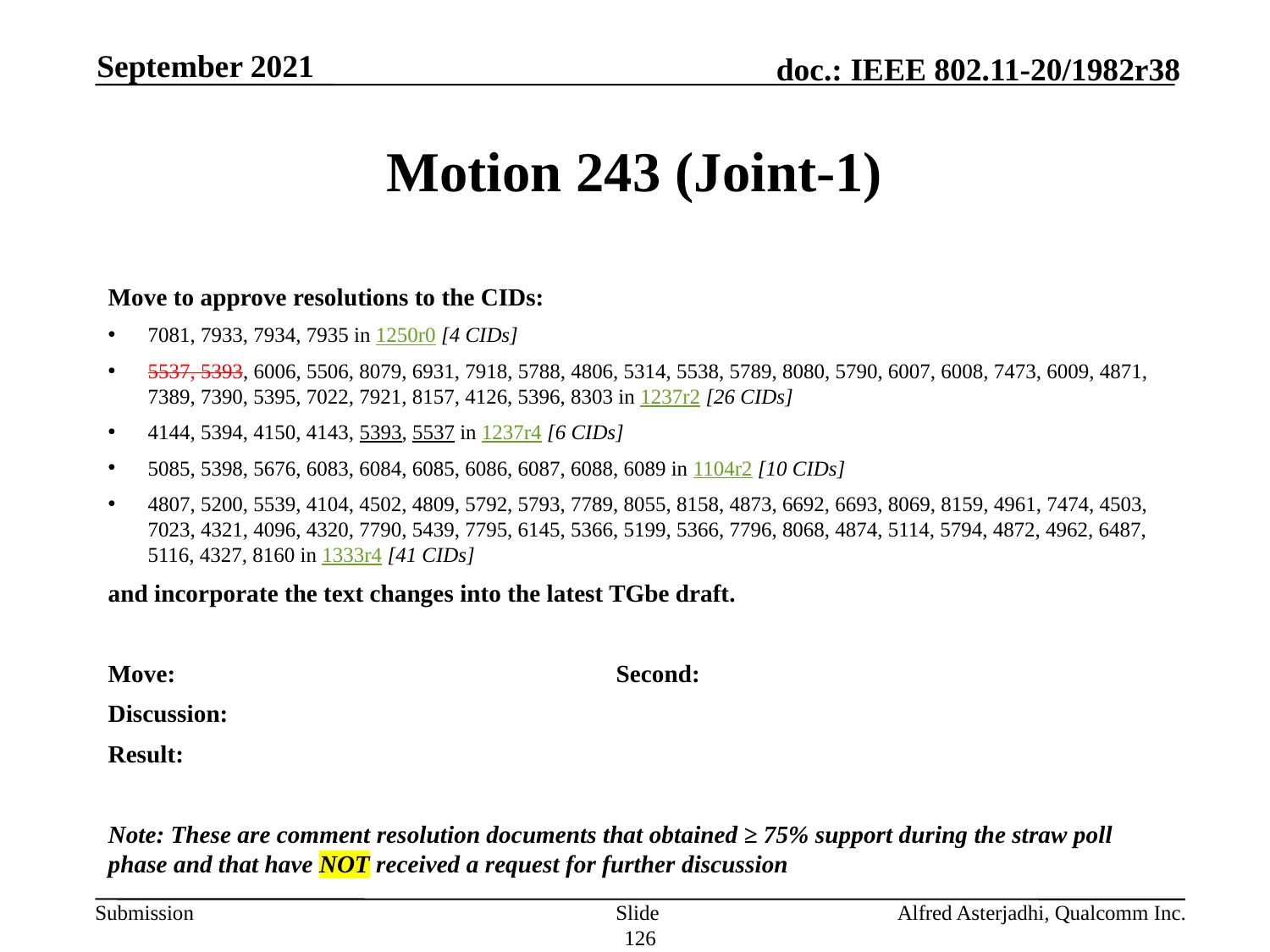

September 2021
# Motion 243 (Joint-1)
Move to approve resolutions to the CIDs:
7081, 7933, 7934, 7935 in 1250r0 [4 CIDs]
5537, 5393, 6006, 5506, 8079, 6931, 7918, 5788, 4806, 5314, 5538, 5789, 8080, 5790, 6007, 6008, 7473, 6009, 4871, 7389, 7390, 5395, 7022, 7921, 8157, 4126, 5396, 8303 in 1237r2 [26 CIDs]
4144, 5394, 4150, 4143, 5393, 5537 in 1237r4 [6 CIDs]
5085, 5398, 5676, 6083, 6084, 6085, 6086, 6087, 6088, 6089 in 1104r2 [10 CIDs]
4807, 5200, 5539, 4104, 4502, 4809, 5792, 5793, 7789, 8055, 8158, 4873, 6692, 6693, 8069, 8159, 4961, 7474, 4503, 7023, 4321, 4096, 4320, 7790, 5439, 7795, 6145, 5366, 5199, 5366, 7796, 8068, 4874, 5114, 5794, 4872, 4962, 6487, 5116, 4327, 8160 in 1333r4 [41 CIDs]
and incorporate the text changes into the latest TGbe draft.

Move: 				Second:
Discussion:
Result:

Note: These are comment resolution documents that obtained ≥ 75% support during the straw poll phase and that have NOT received a request for further discussion
Slide 126
Alfred Asterjadhi, Qualcomm Inc.